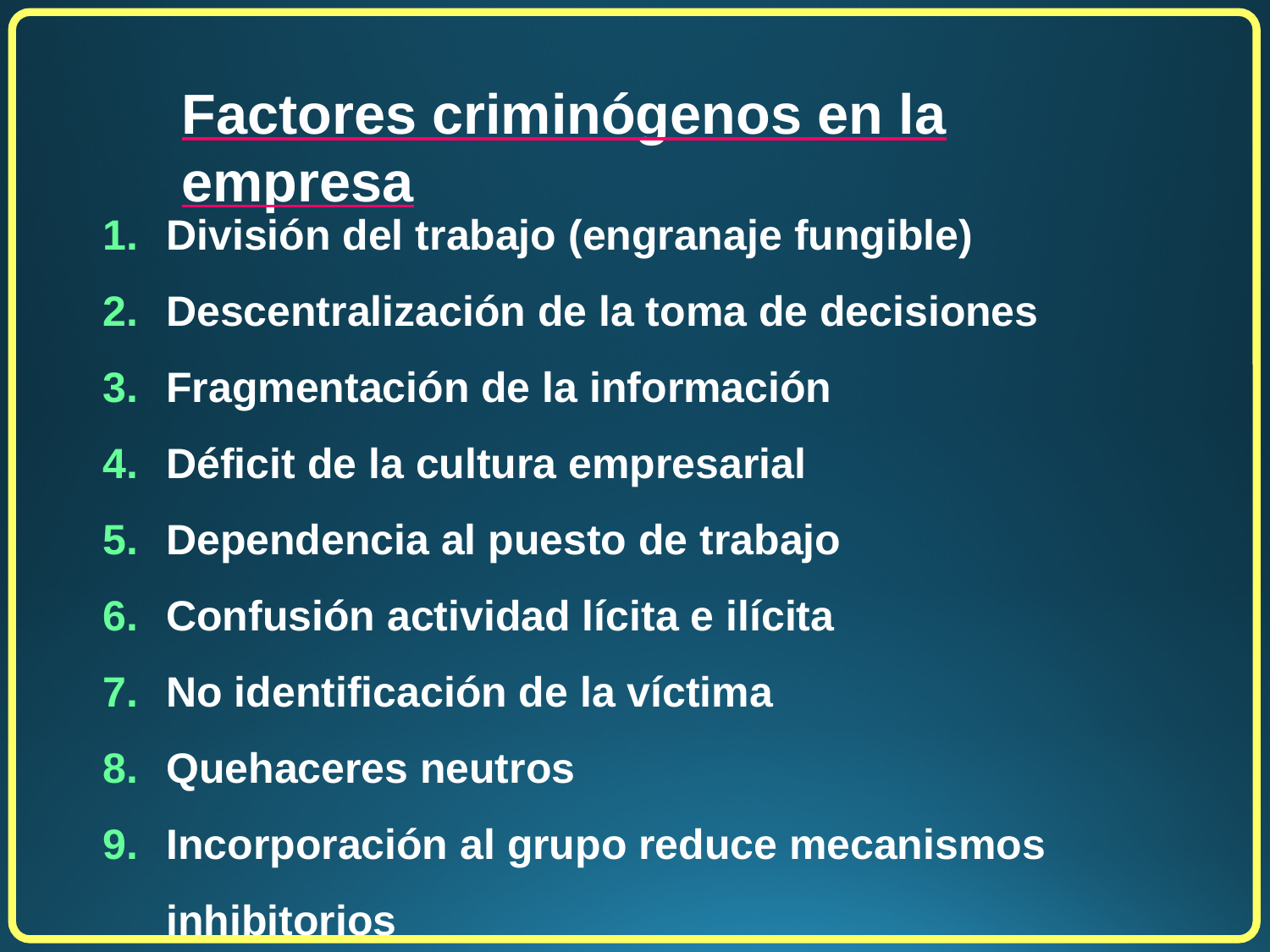

Factores criminógenos en la empresa
División del trabajo (engranaje fungible)
Descentralización de la toma de decisiones
Fragmentación de la información
Déficit de la cultura empresarial
Dependencia al puesto de trabajo
Confusión actividad lícita e ilícita
No identificación de la víctima
Quehaceres neutros
Incorporación al grupo reduce mecanismos inhibitorios